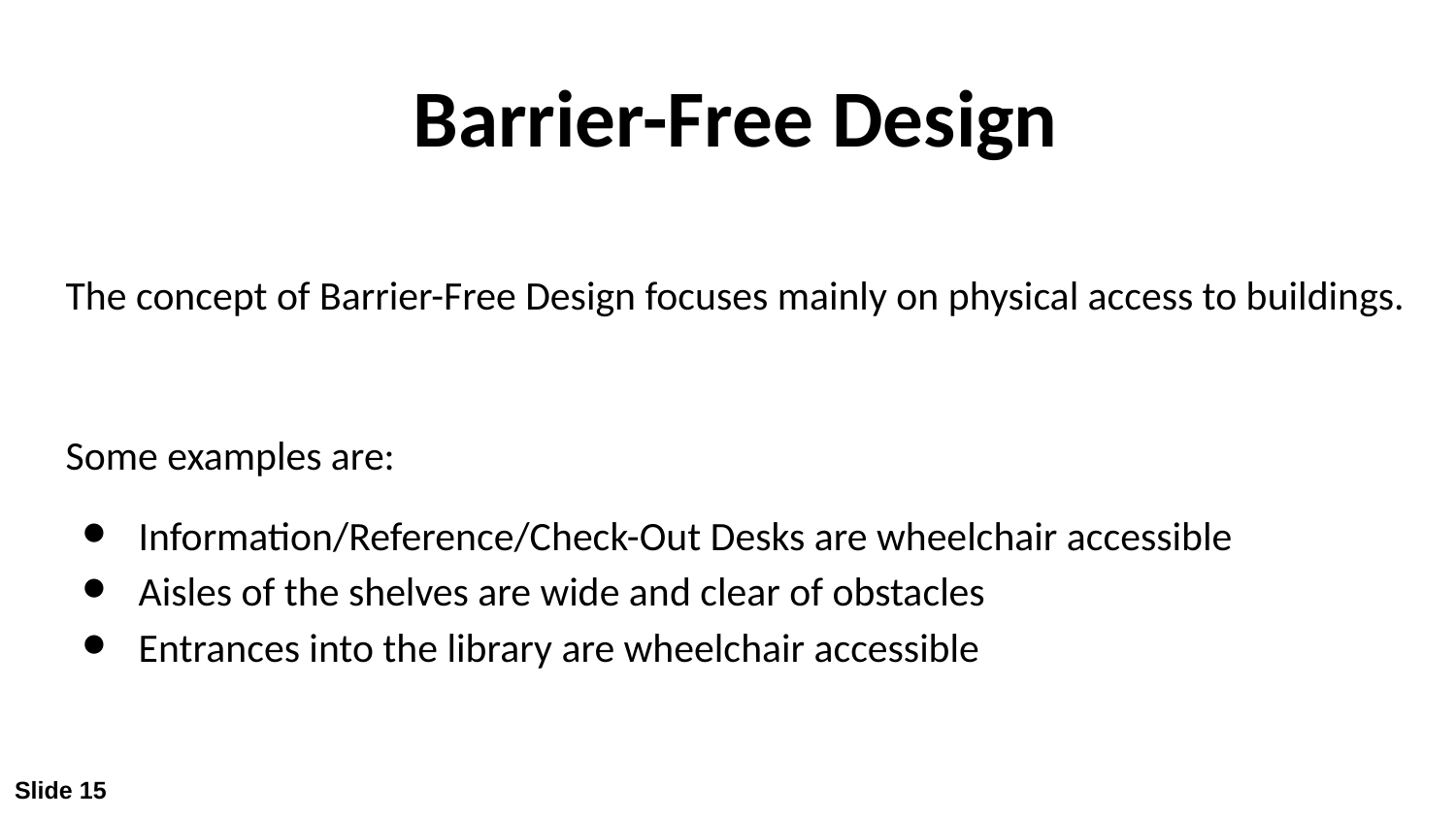

# Barrier-Free Design
The concept of Barrier-Free Design focuses mainly on physical access to buildings.

Some examples are:
Information/Reference/Check-Out Desks are wheelchair accessible
Aisles of the shelves are wide and clear of obstacles
Entrances into the library are wheelchair accessible
Slide 15